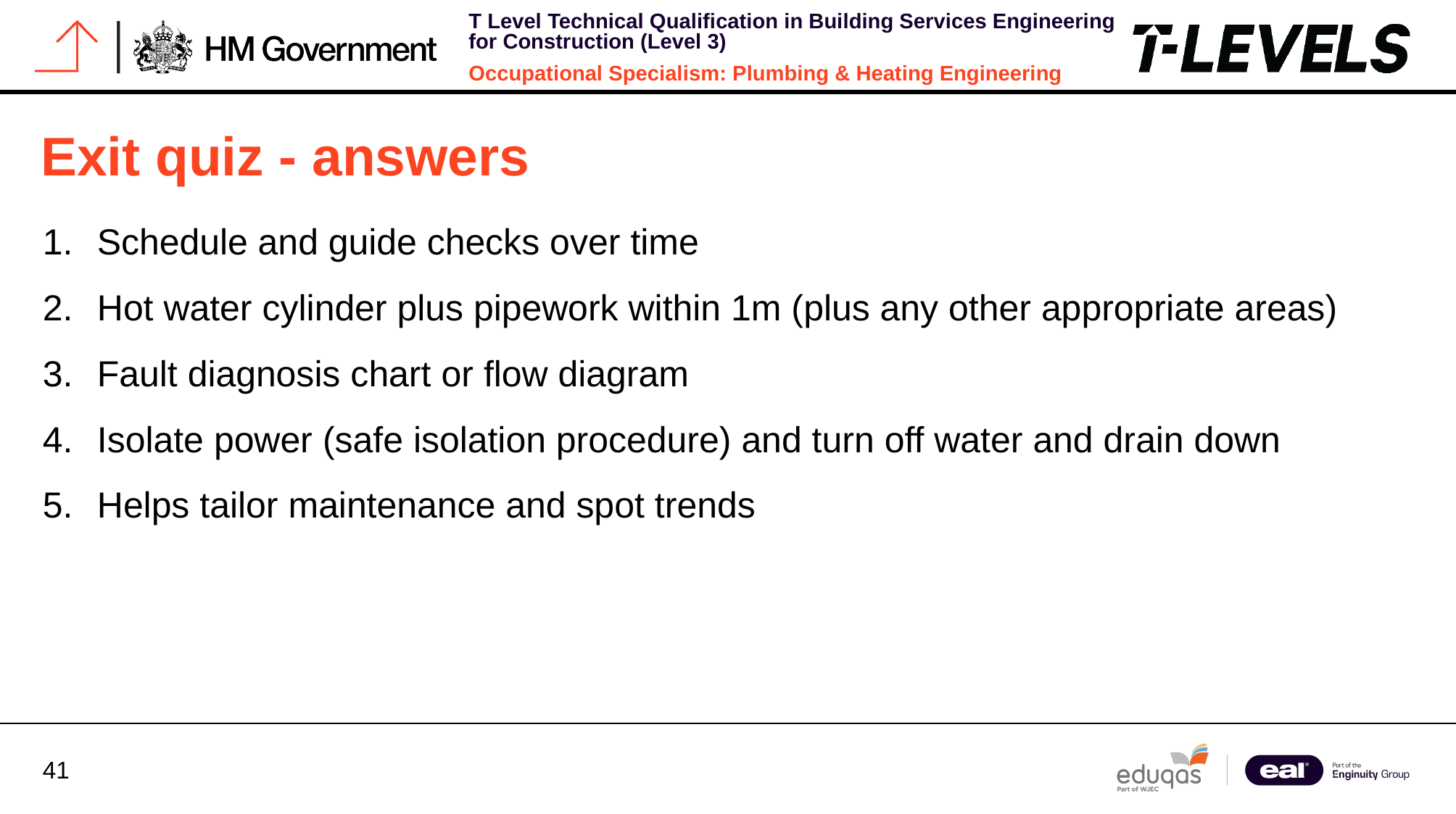

# Exit quiz - answers
Schedule and guide checks over time
Hot water cylinder plus pipework within 1m (plus any other appropriate areas)
Fault diagnosis chart or flow diagram
Isolate power (safe isolation procedure) and turn off water and drain down
Helps tailor maintenance and spot trends